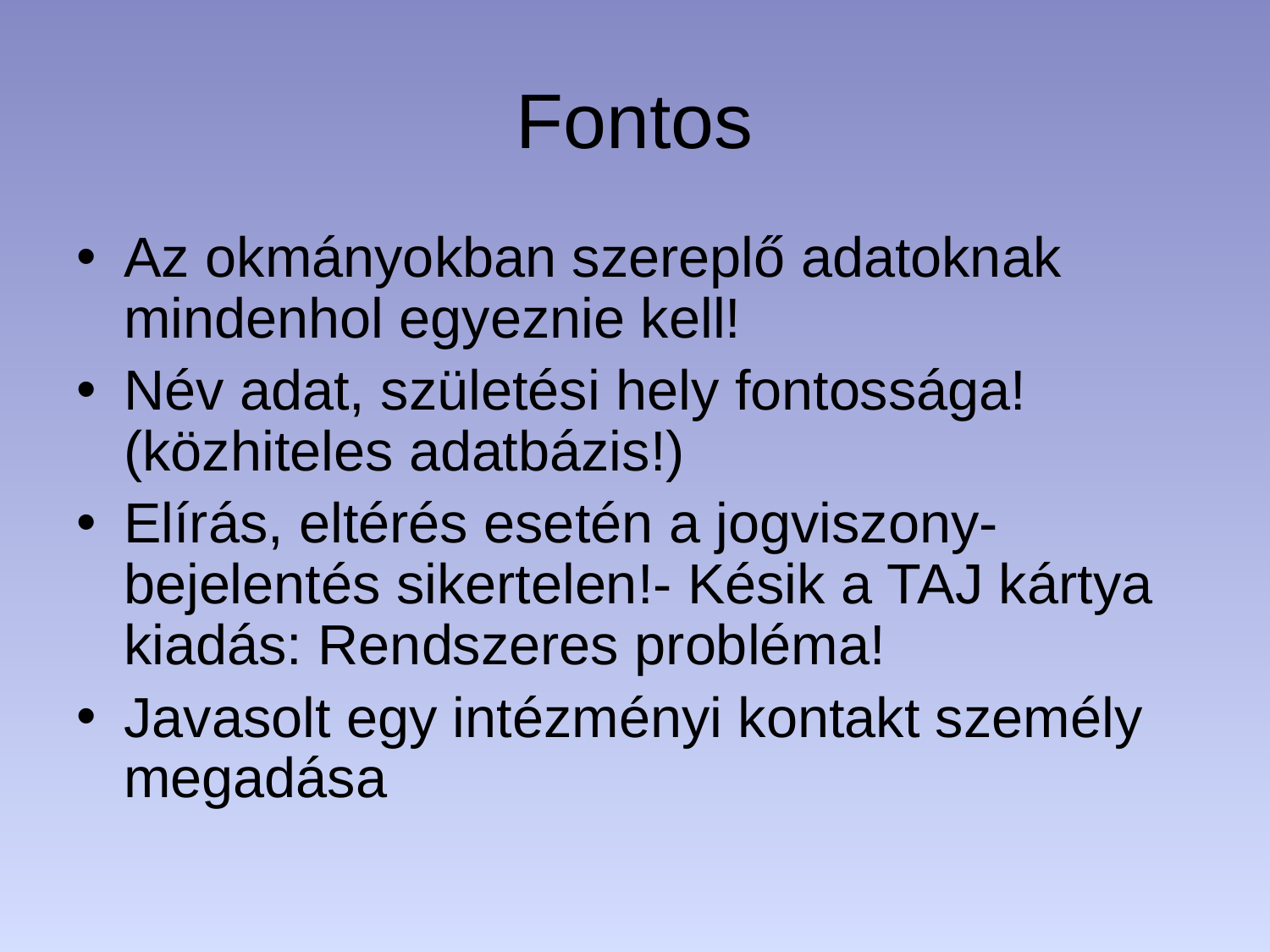

# Fontos
Az okmányokban szereplő adatoknak mindenhol egyeznie kell!
Név adat, születési hely fontossága! (közhiteles adatbázis!)
Elírás, eltérés esetén a jogviszony-bejelentés sikertelen!- Késik a TAJ kártya kiadás: Rendszeres probléma!
Javasolt egy intézményi kontakt személy megadása